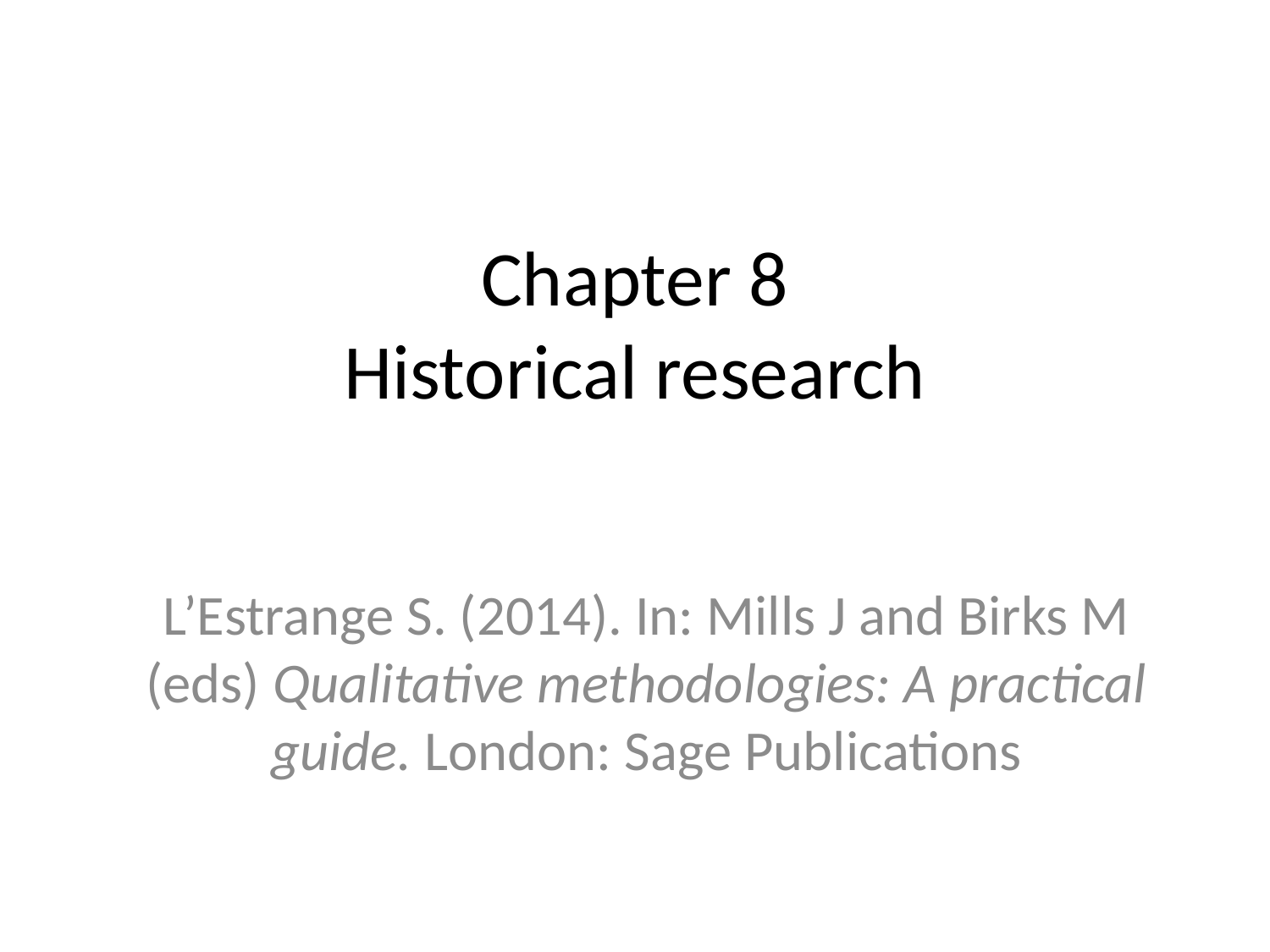

# Chapter 8 Historical research
L’Estrange S. (2014). In: Mills J and Birks M (eds) Qualitative methodologies: A practical guide. London: Sage Publications